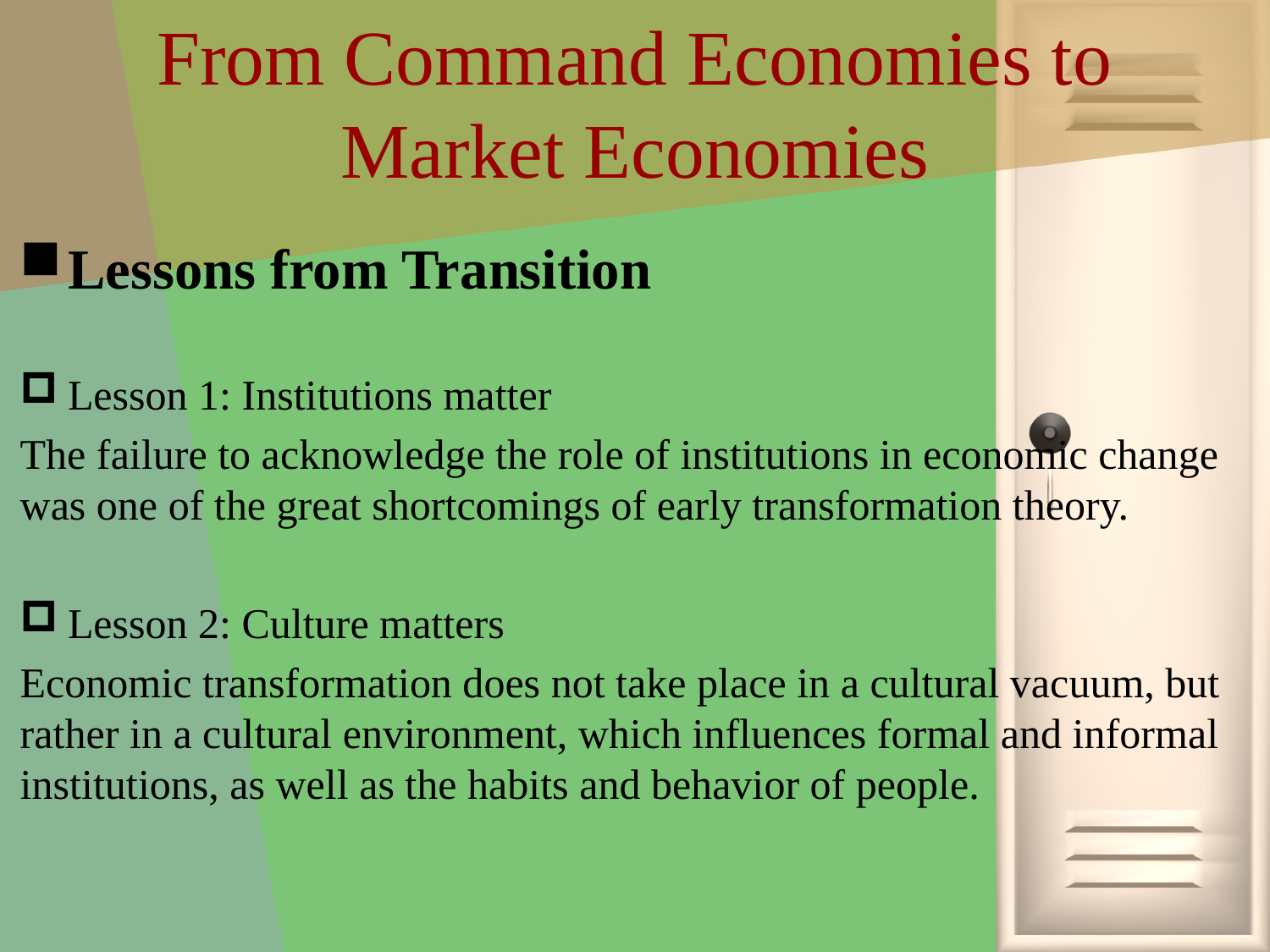

# From Command Economies to Market Economies
Lessons from Transition

Lesson 1: Institutions matter
The failure to acknowledge the role of institutions in economic change was one of the great shortcomings of early transformation theory.

Lesson 2: Culture matters
Economic transformation does not take place in a cultural vacuum, but rather in a cultural environment, which influences formal and informal institutions, as well as the habits and behavior of people.